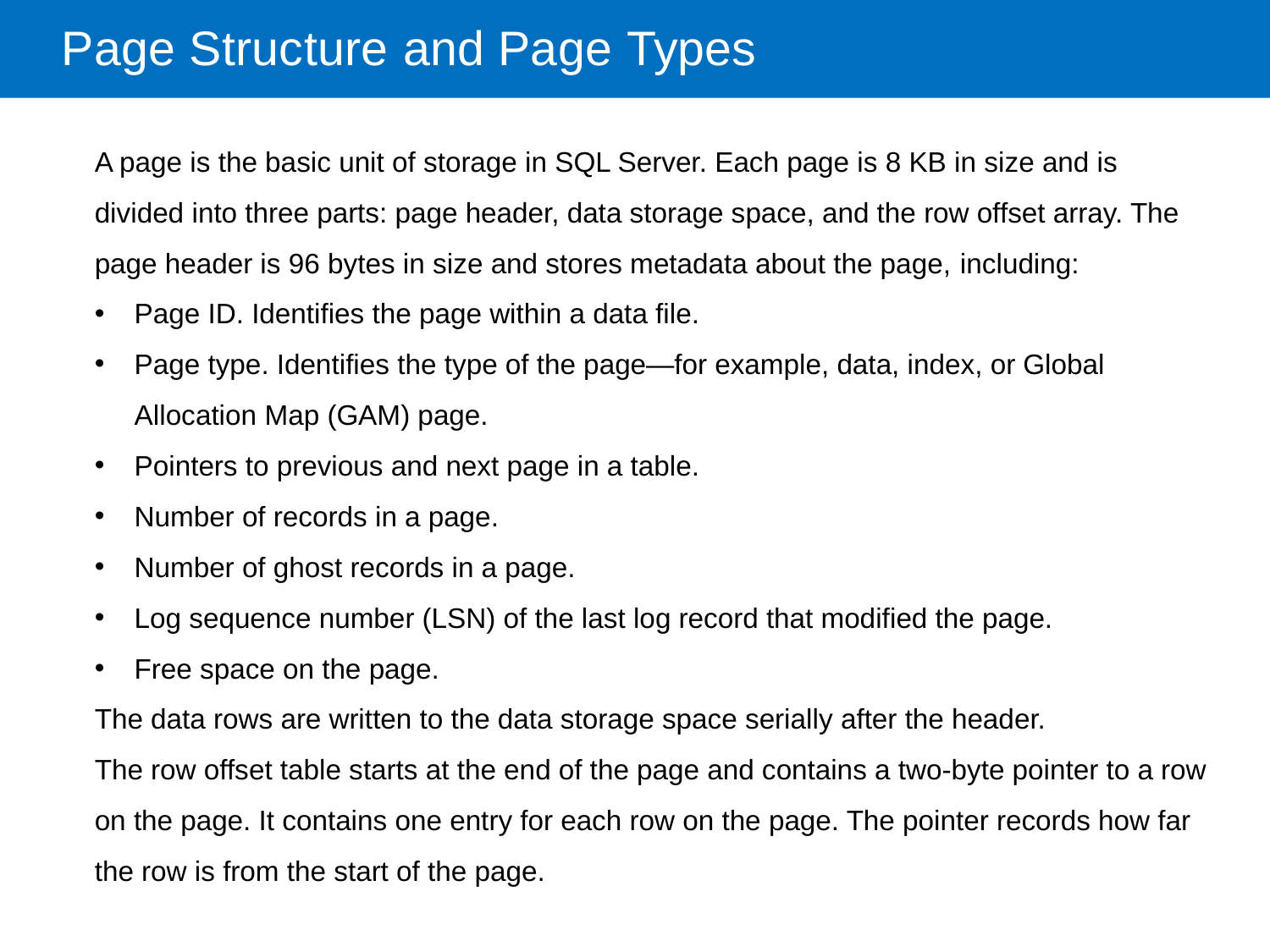

# Page Structure and Page Types
A page is the basic unit of storage in SQL Server. Each page is 8 KB in size and is divided into three parts: page header, data storage space, and the row offset array. The page header is 96 bytes in size and stores metadata about the page, including:
Page ID. Identifies the page within a data file.
Page type. Identifies the type of the page—for example, data, index, or Global Allocation Map (GAM) page.
Pointers to previous and next page in a table.
Number of records in a page.
Number of ghost records in a page.
Log sequence number (LSN) of the last log record that modified the page.
Free space on the page.
The data rows are written to the data storage space serially after the header.
The row offset table starts at the end of the page and contains a two-byte pointer to a row on the page. It contains one entry for each row on the page. The pointer records how far the row is from the start of the page.